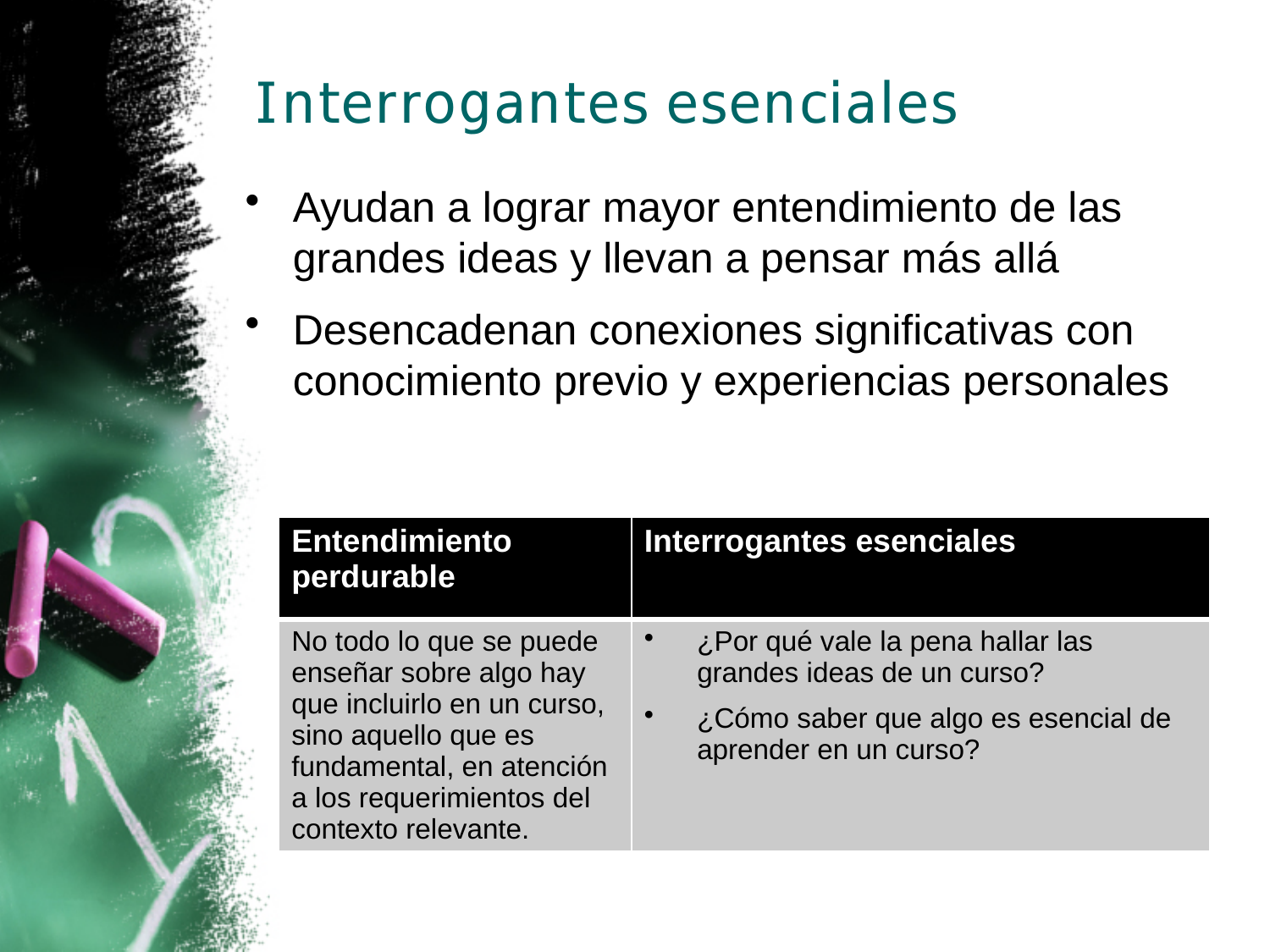

Interrogantes esenciales
Ayudan a lograr mayor entendimiento de las grandes ideas y llevan a pensar más allá
Desencadenan conexiones significativas con conocimiento previo y experiencias personales

| Entendimiento perdurable | Interrogantes esenciales |
| --- | --- |
| No todo lo que se puede enseñar sobre algo hay que incluirlo en un curso, sino aquello que es fundamental, en atención a los requerimientos del contexto relevante. | ¿Por qué vale la pena hallar las grandes ideas de un curso? ¿Cómo saber que algo es esencial de aprender en un curso? |